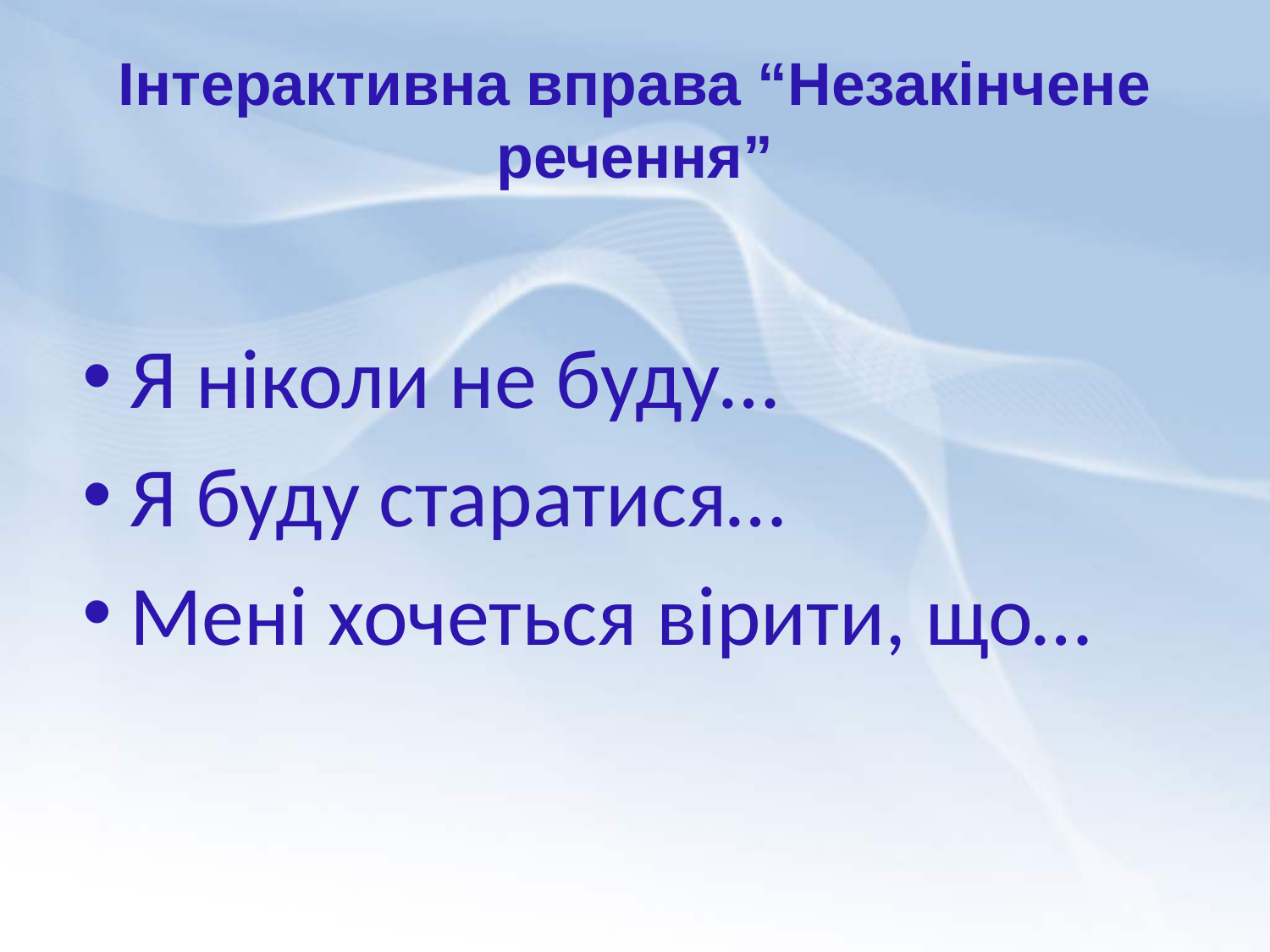

# Інтерактивна вправа “Незакінчене речення”
Я ніколи не буду…
Я буду старатися…
Мені хочеться вірити, що…